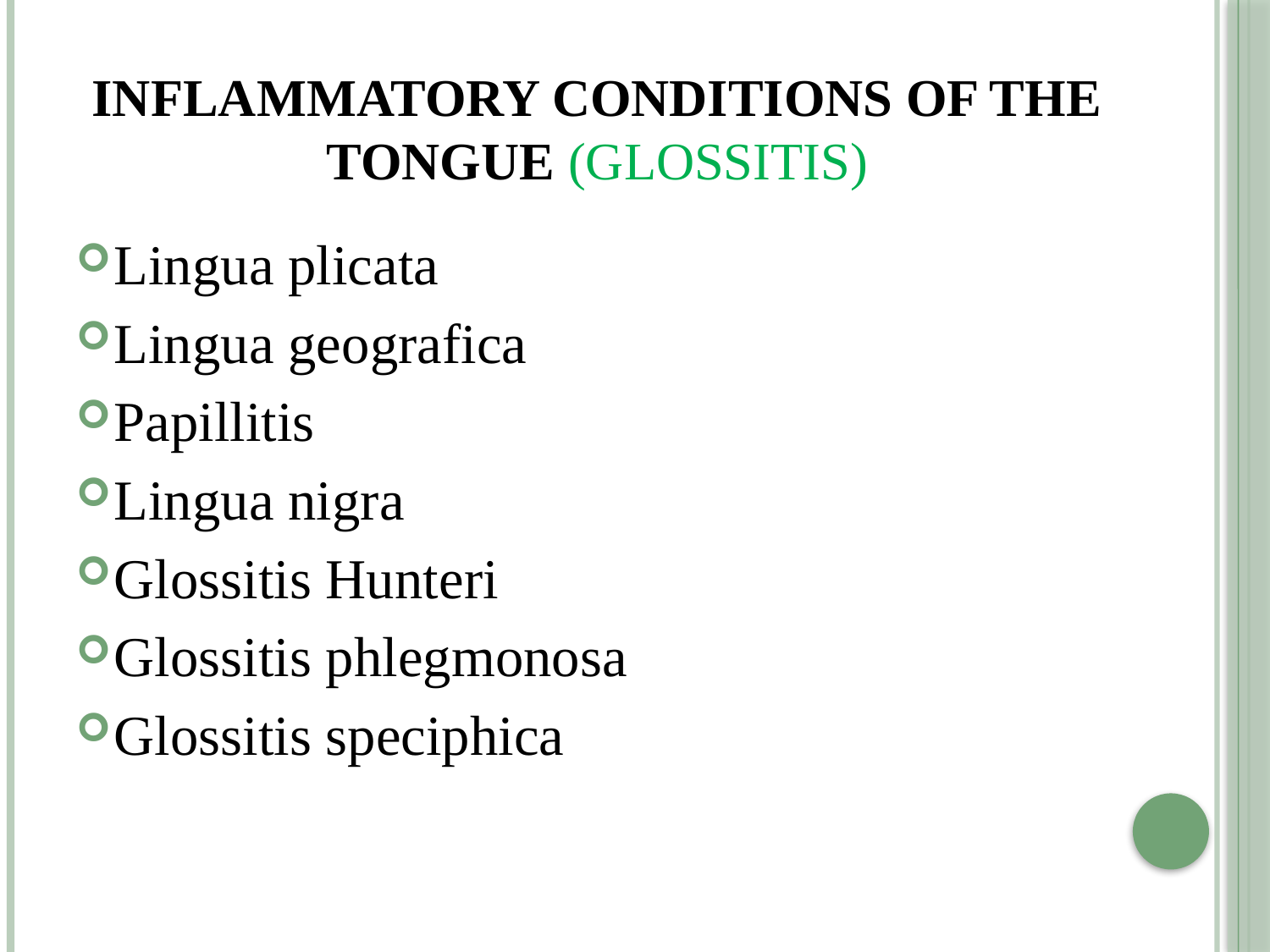

# Inflammatory conditions of the tongue (Glossitis)
Lingua plicata
Lingua geografica
Papillitis
Lingua nigra
Glossitis Hunteri
Glossitis phlegmonosa
Glossitis speciphica